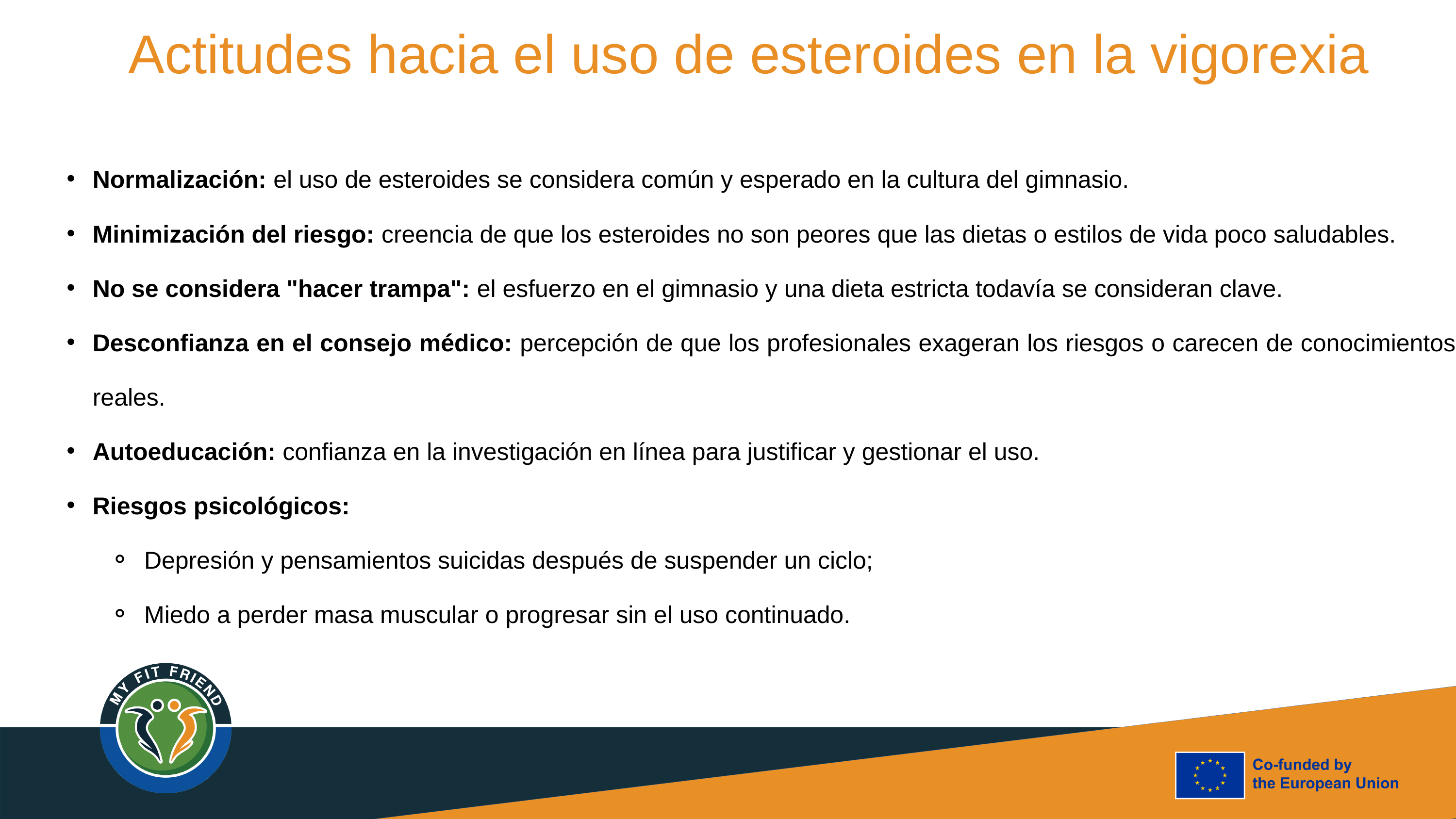

Actitudes hacia el uso de esteroides en la vigorexia

Normalización: el uso de esteroides se considera común y esperado en la cultura del gimnasio.
Minimización del riesgo: creencia de que los esteroides no son peores que las dietas o estilos de vida poco saludables.
No se considera "hacer trampa": el esfuerzo en el gimnasio y una dieta estricta todavía se consideran clave.
Desconfianza en el consejo médico: percepción de que los profesionales exageran los riesgos o carecen de conocimientos reales.
Autoeducación: confianza en la investigación en línea para justificar y gestionar el uso.
Riesgos psicológicos:
Depresión y pensamientos suicidas después de suspender un ciclo;
Miedo a perder masa muscular o progresar sin el uso continuado.